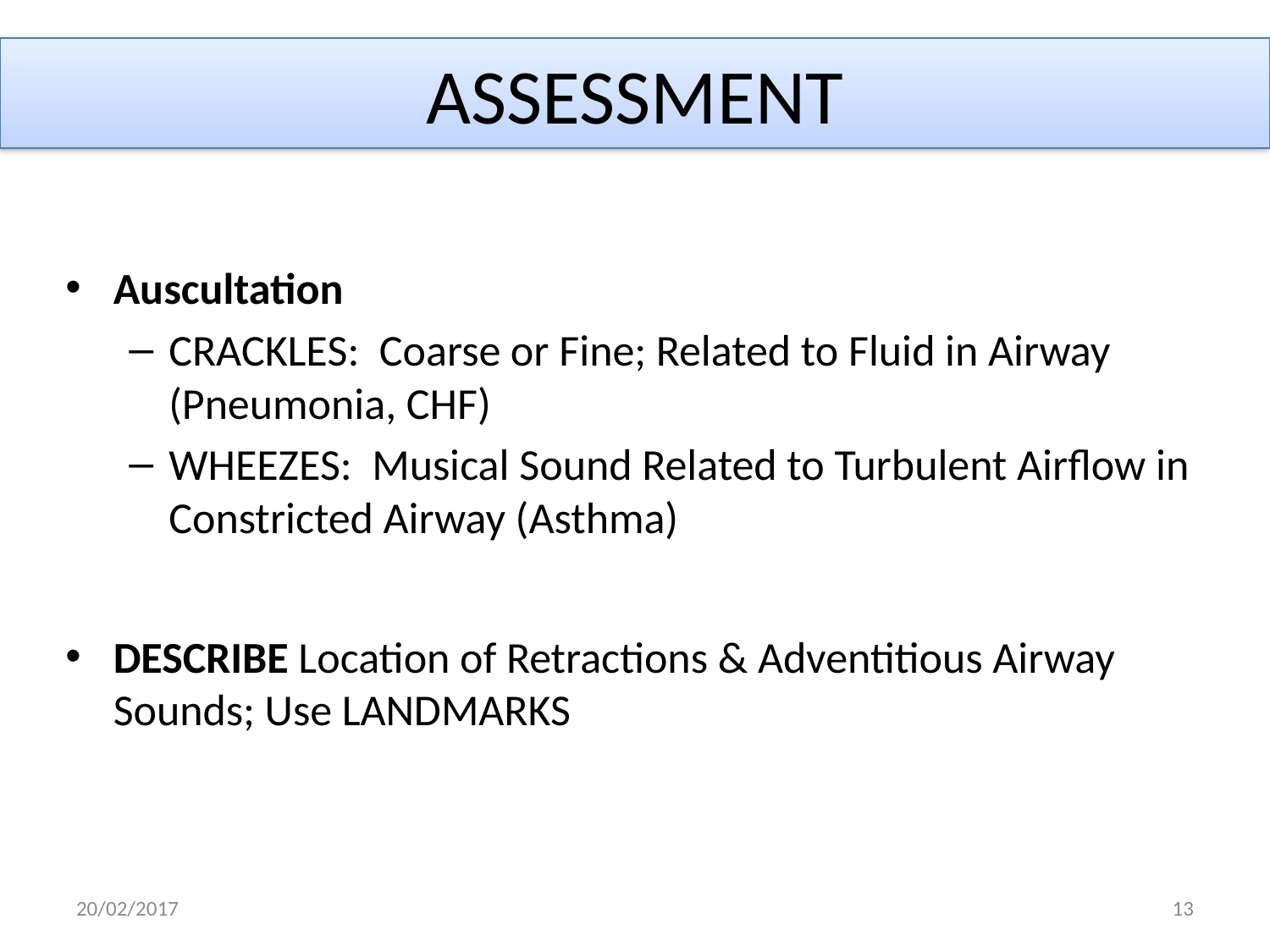

# ASSESSMENT
Auscultation
CRACKLES:  Coarse or Fine; Related to Fluid in Airway (Pneumonia, CHF)
WHEEZES:  Musical Sound Related to Turbulent Airflow in Constricted Airway (Asthma)

DESCRIBE Location of Retractions & Adventitious Airway Sounds; Use LANDMARKS
20/02/2017
13